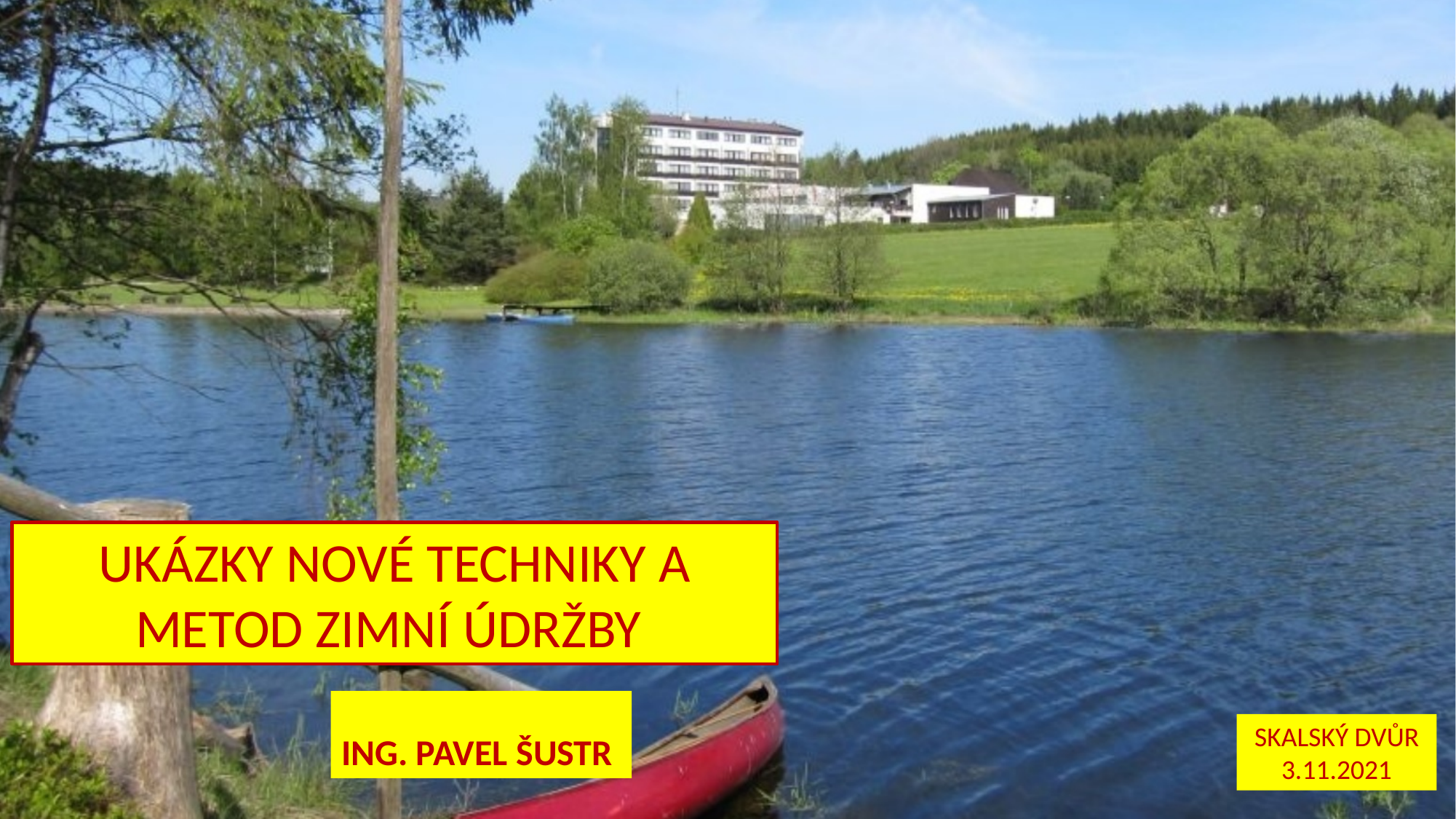

UKÁZKY NOVÉ TECHNIKY A METOD ZIMNÍ ÚDRŽBY

ING. PAVEL ŠUSTR
SKALSKÝ DVŮR
3.11.2021